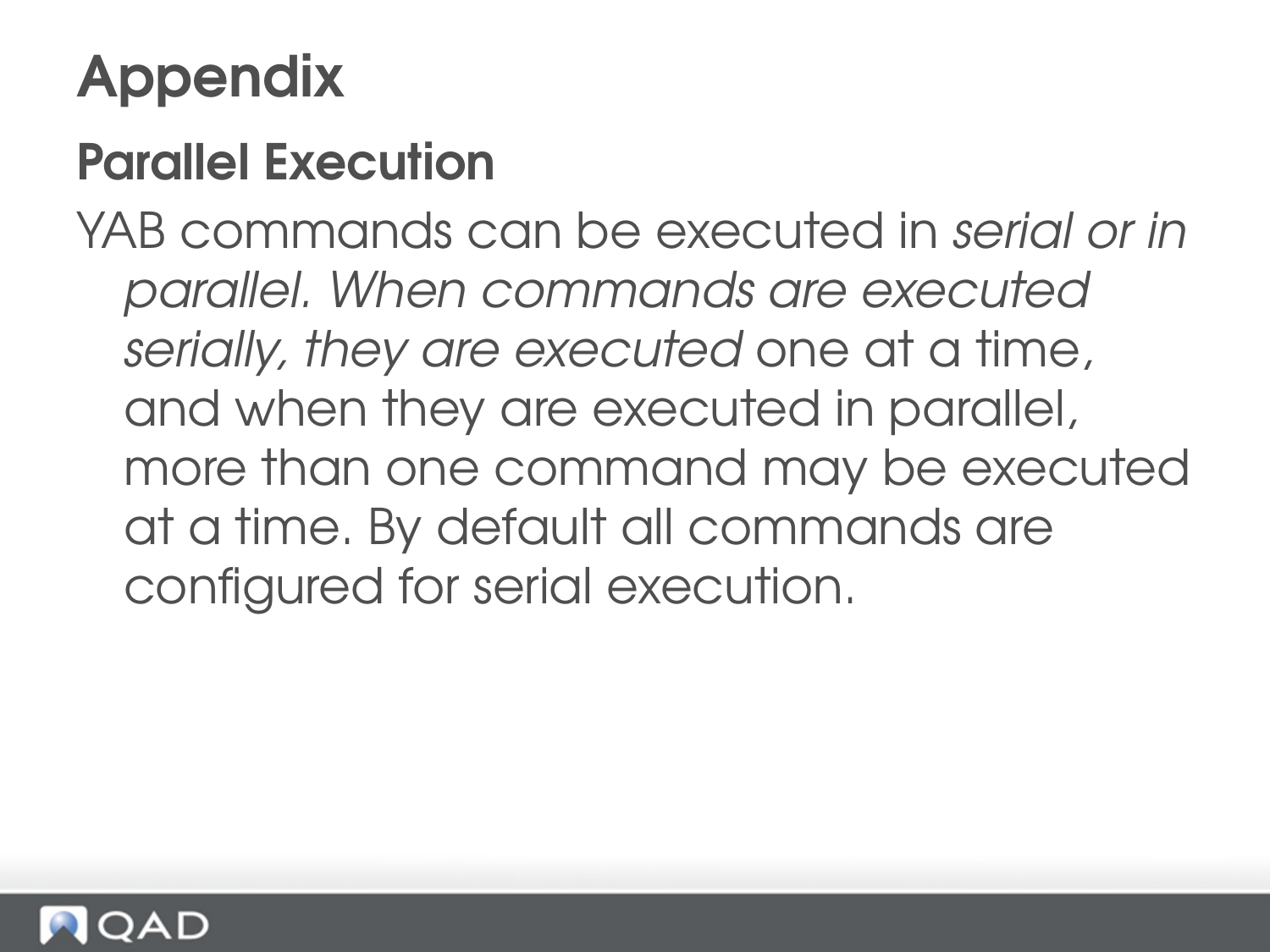

# Appendix
Parallel Execution
YAB commands can be executed in serial or in parallel. When commands are executed serially, they are executed one at a time, and when they are executed in parallel, more than one command may be executed at a time. By default all commands are configured for serial execution.